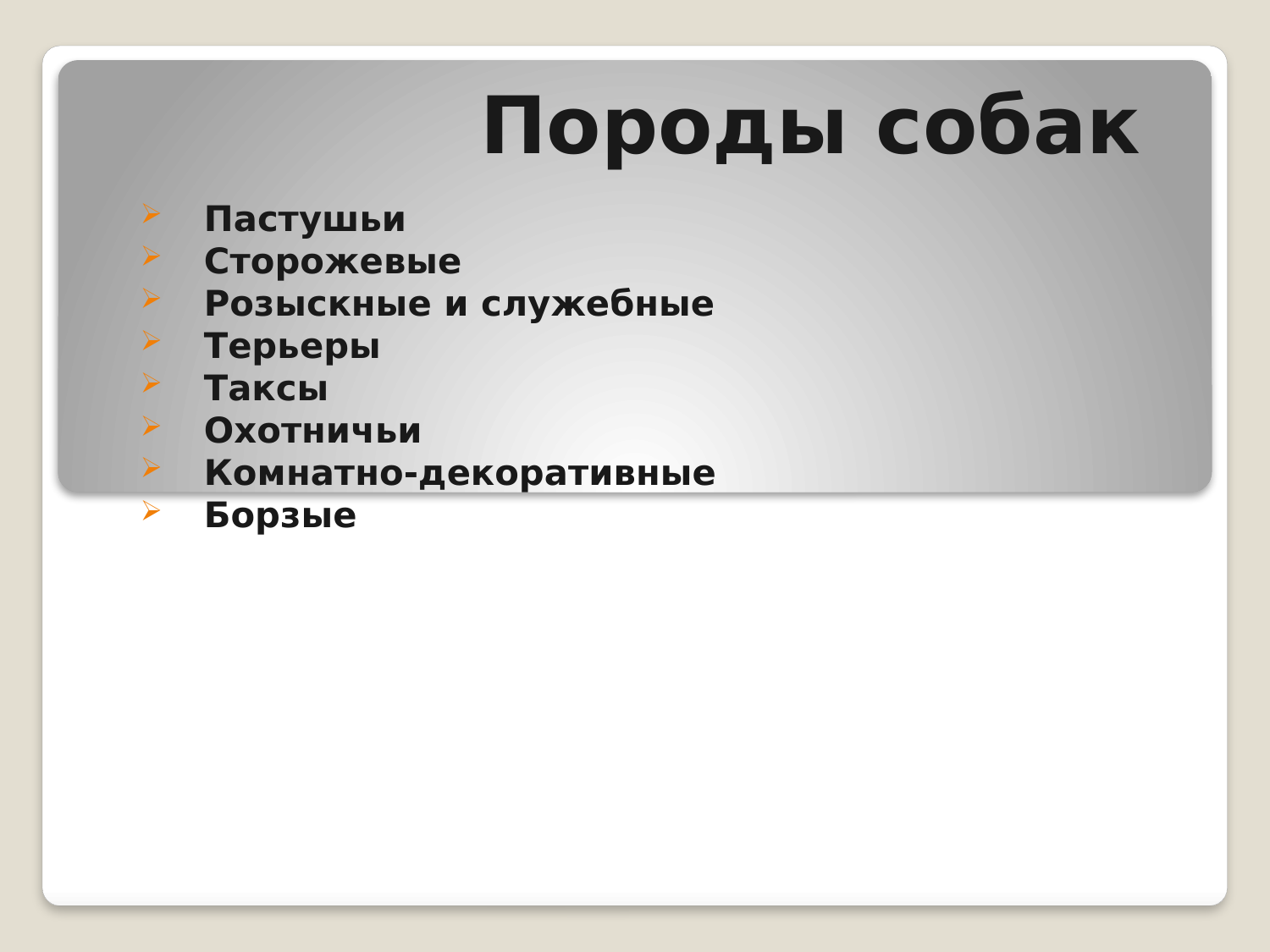

# Породы собак
Пастушьи
Сторожевые
Розыскные и служебные
Терьеры
Таксы
Охотничьи
Комнатно-декоративные
Борзые